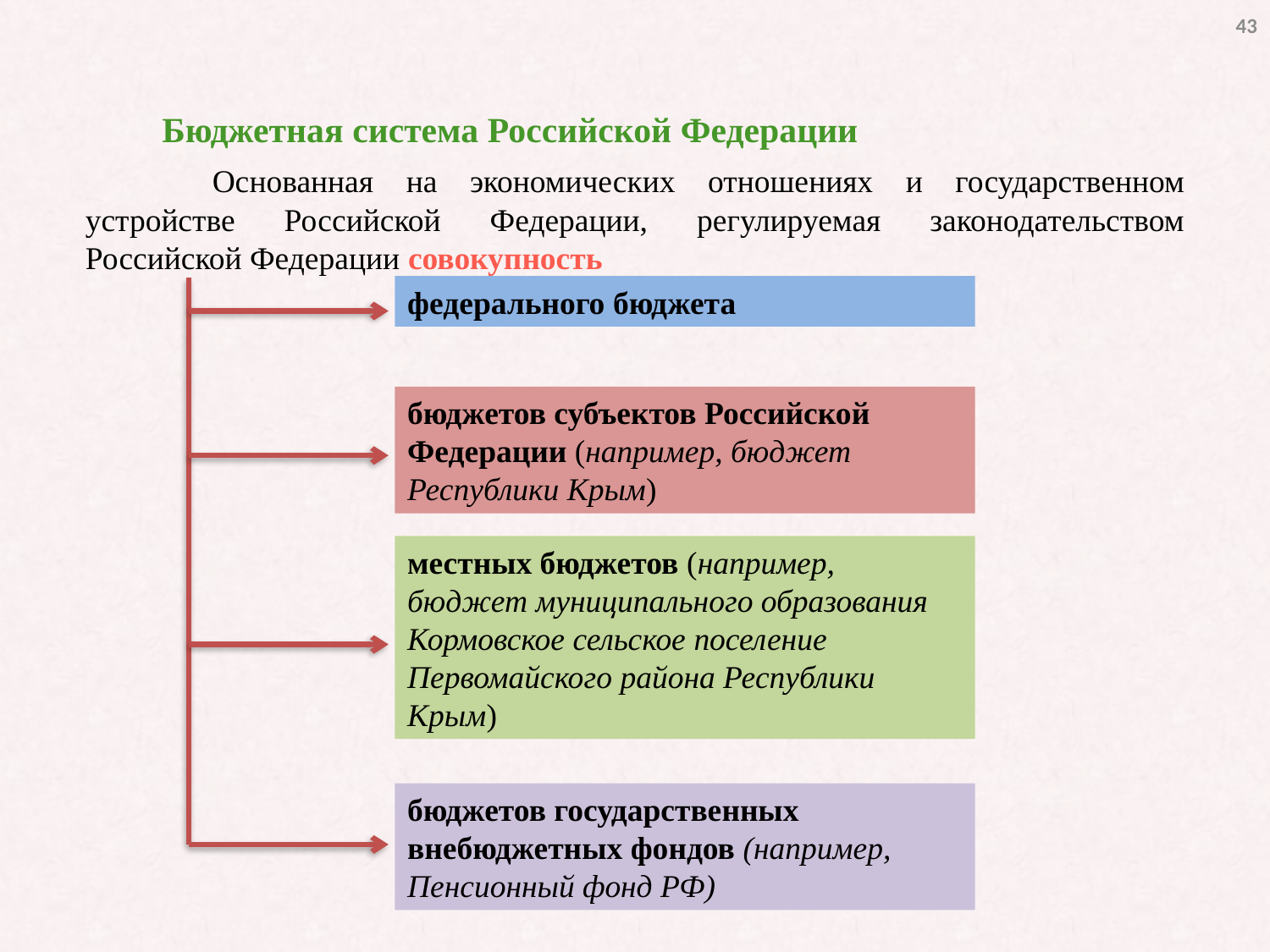

43

Бюджетная система Российской Федерации
		Основанная на экономических отношениях и государственном устройстве Российской Федерации, регулируемая законодательством Российской Федерации совокупность

федерального бюджета
бюджетов субъектов Российской Федерации (например, бюджет Республики Крым)
местных бюджетов (например, бюджет муниципального образования Кормовское сельское поселение Первомайского района Республики Крым)
бюджетов государственных внебюджетных фондов (например, Пенсионный фонд РФ)